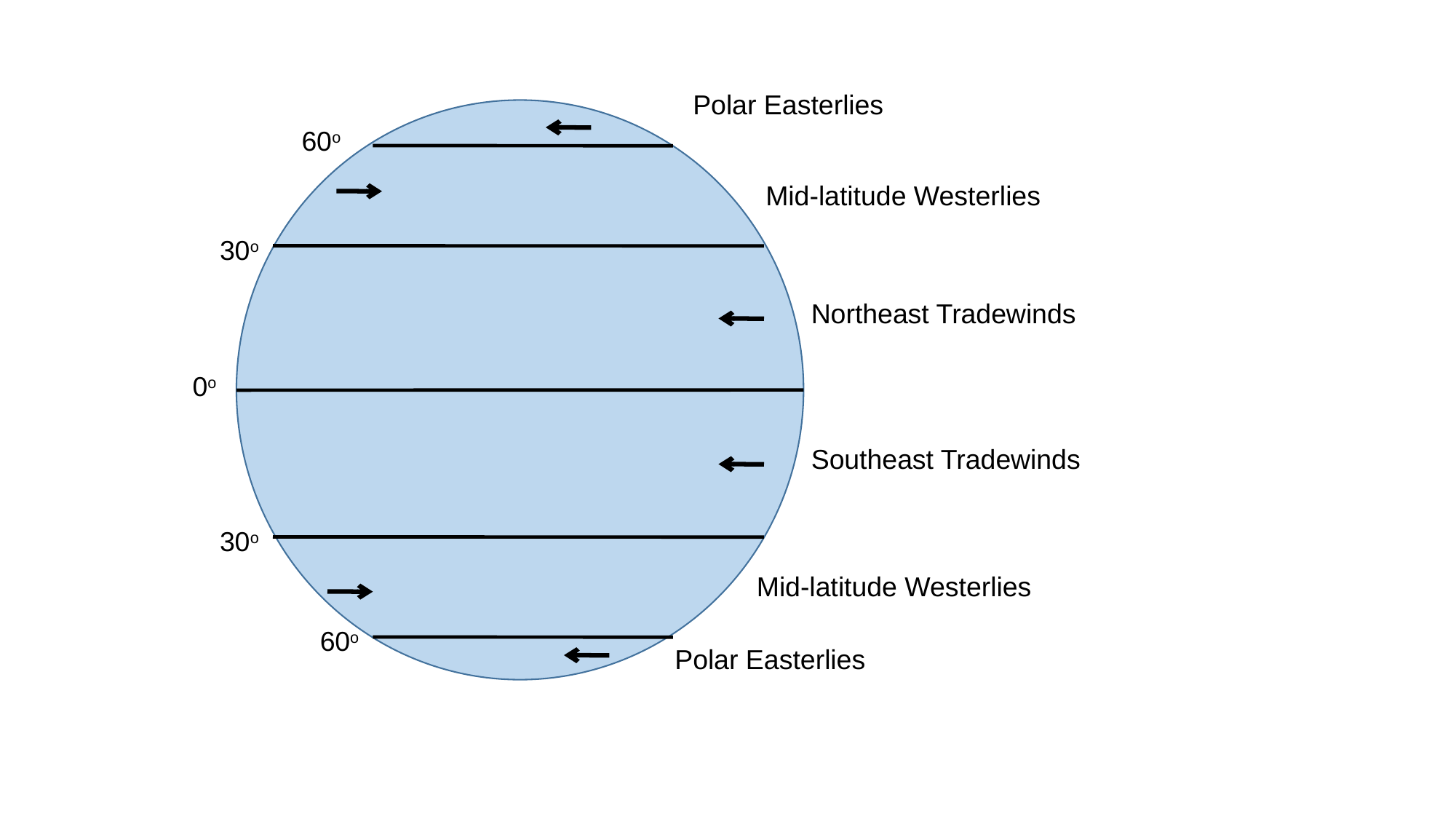

Polar Easterlies

60o
30o
0o
30o
60o
Mid-latitude Westerlies
Northeast Tradewinds
Southeast Tradewinds
Mid-latitude Westerlies
Polar Easterlies